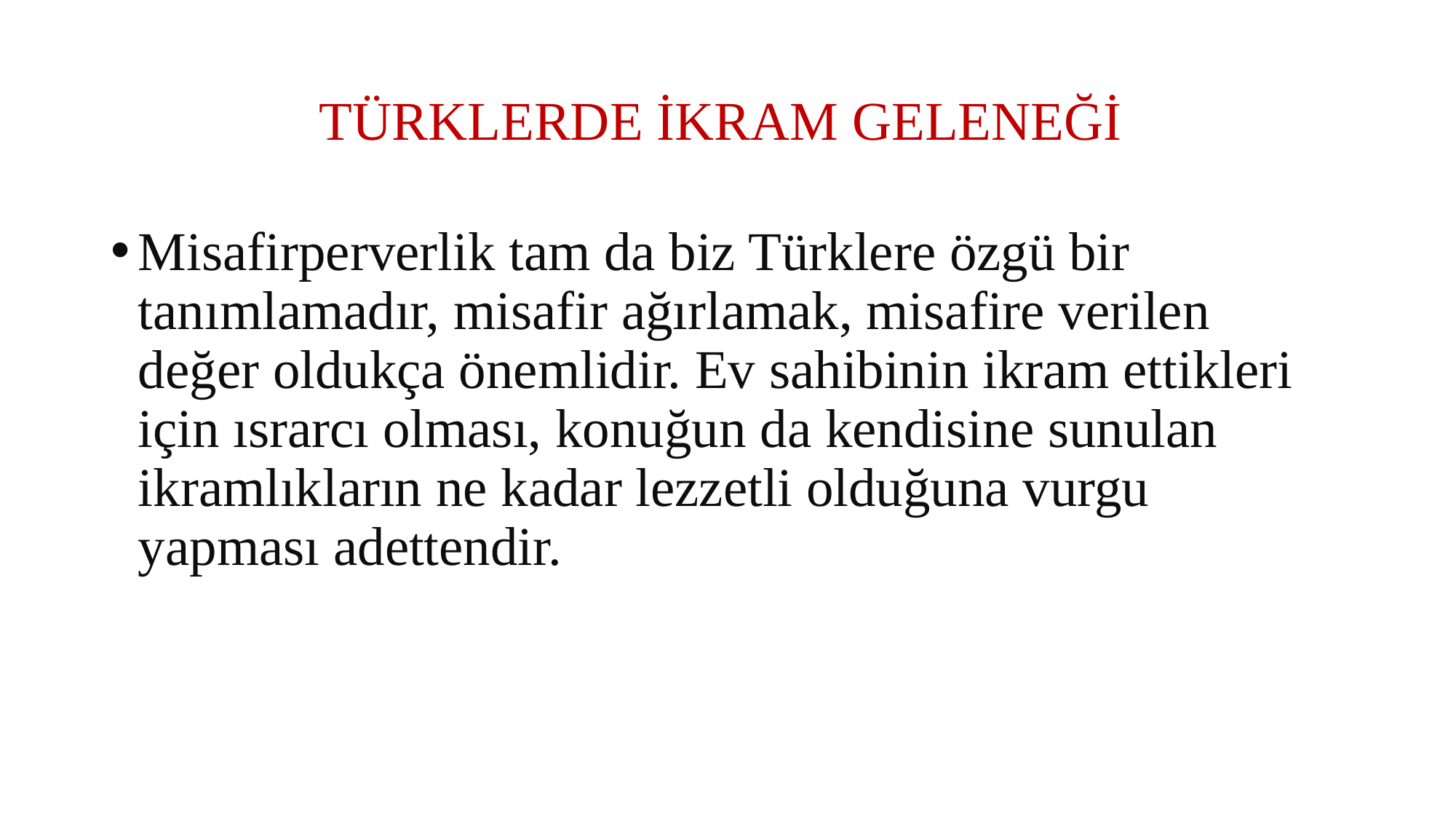

# TÜRKLERDE İKRAM GELENEĞİ
Misafirperverlik tam da biz Türklere özgü bir tanımlamadır, misafir ağırlamak, misafire verilen değer oldukça önemlidir. Ev sahibinin ikram ettikleri için ısrarcı olması, konuğun da kendisine sunulan ikramlıkların ne kadar lezzetli olduğuna vurgu yapması adettendir.